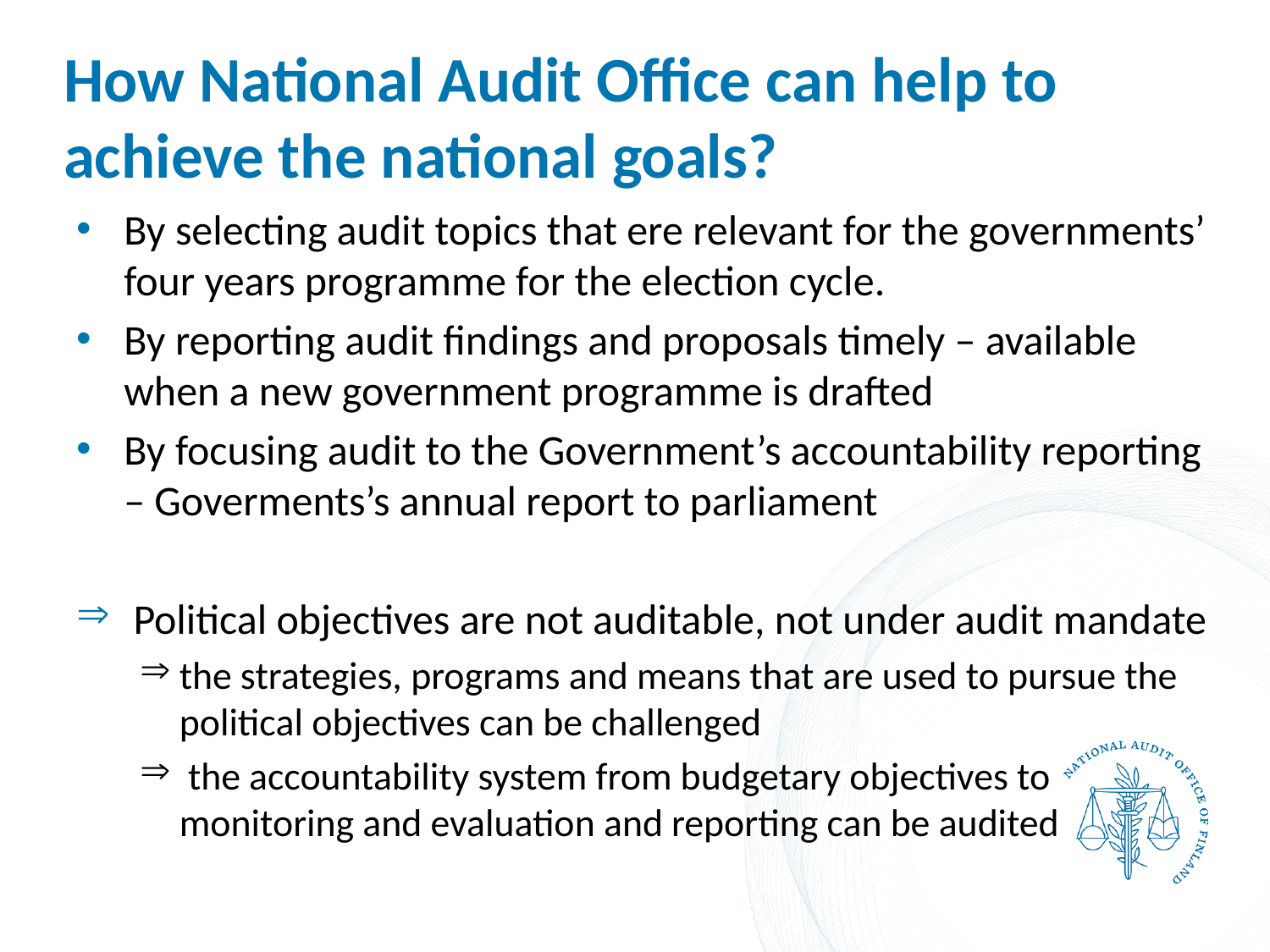

# How National Audit Office can help to achieve the national goals?
By selecting audit topics that ere relevant for the governments’ four years programme for the election cycle.
By reporting audit findings and proposals timely – available when a new government programme is drafted
By focusing audit to the Government’s accountability reporting – Goverments’s annual report to parliament

 Political objectives are not auditable, not under audit mandate
the strategies, programs and means that are used to pursue the political objectives can be challenged
 the accountability system from budgetary objectives to monitoring and evaluation and reporting can be audited